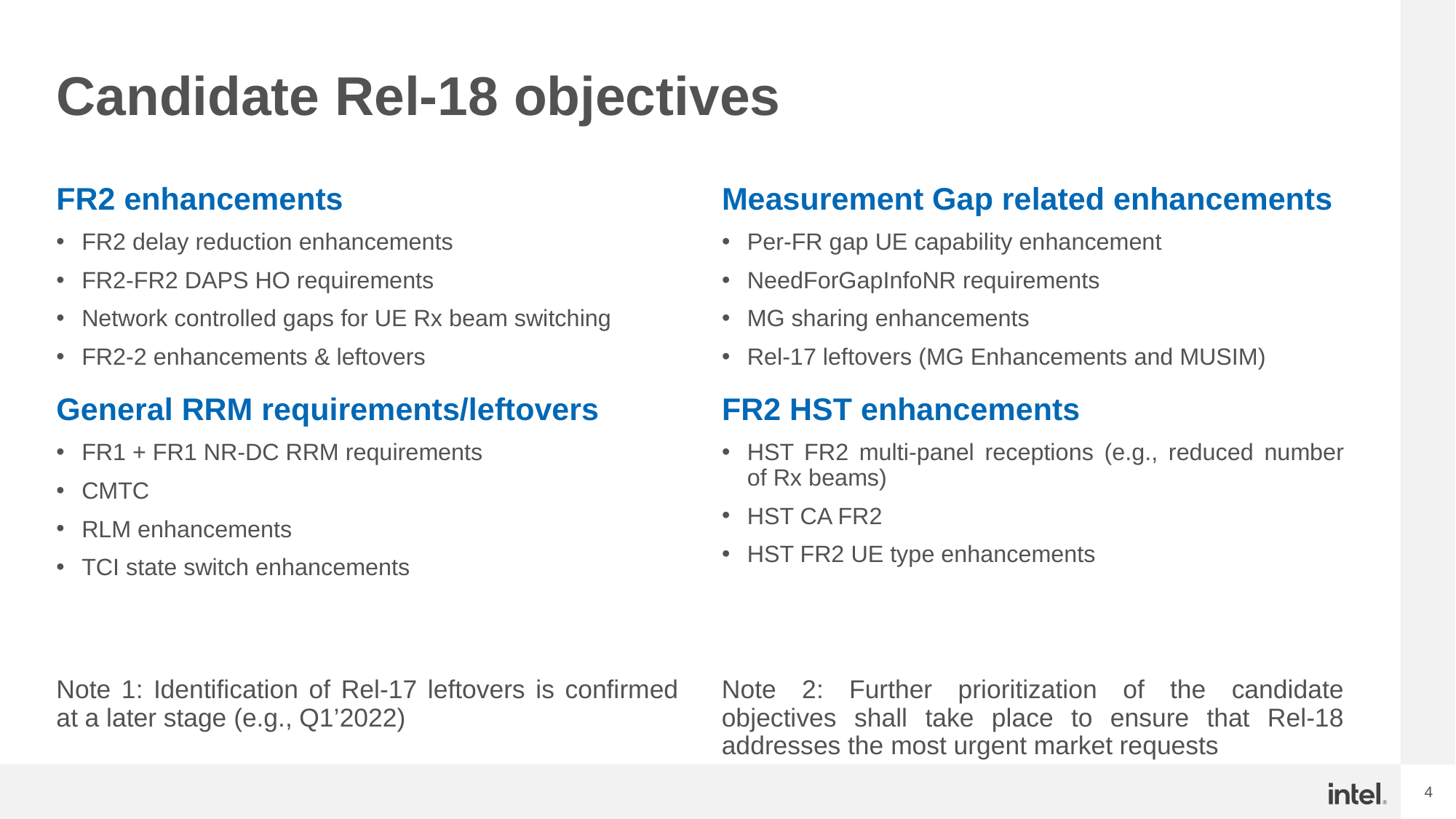

# Candidate Rel-18 objectives
FR2 enhancements
FR2 delay reduction enhancements
FR2-FR2 DAPS HO requirements
Network controlled gaps for UE Rx beam switching
FR2-2 enhancements & leftovers
General RRM requirements/leftovers
FR1 + FR1 NR-DC RRM requirements
CMTC
RLM enhancements
TCI state switch enhancements

Measurement Gap related enhancements
Per-FR gap UE capability enhancement
NeedForGapInfoNR requirements
MG sharing enhancements
Rel-17 leftovers (MG Enhancements and MUSIM)
FR2 HST enhancements
HST FR2 multi-panel receptions (e.g., reduced number of Rx beams)
HST CA FR2
HST FR2 UE type enhancements

Note 1: Identification of Rel-17 leftovers is confirmed at a later stage (e.g., Q1’2022)
Note 2: Further prioritization of the candidate objectives shall take place to ensure that Rel-18 addresses the most urgent market requests